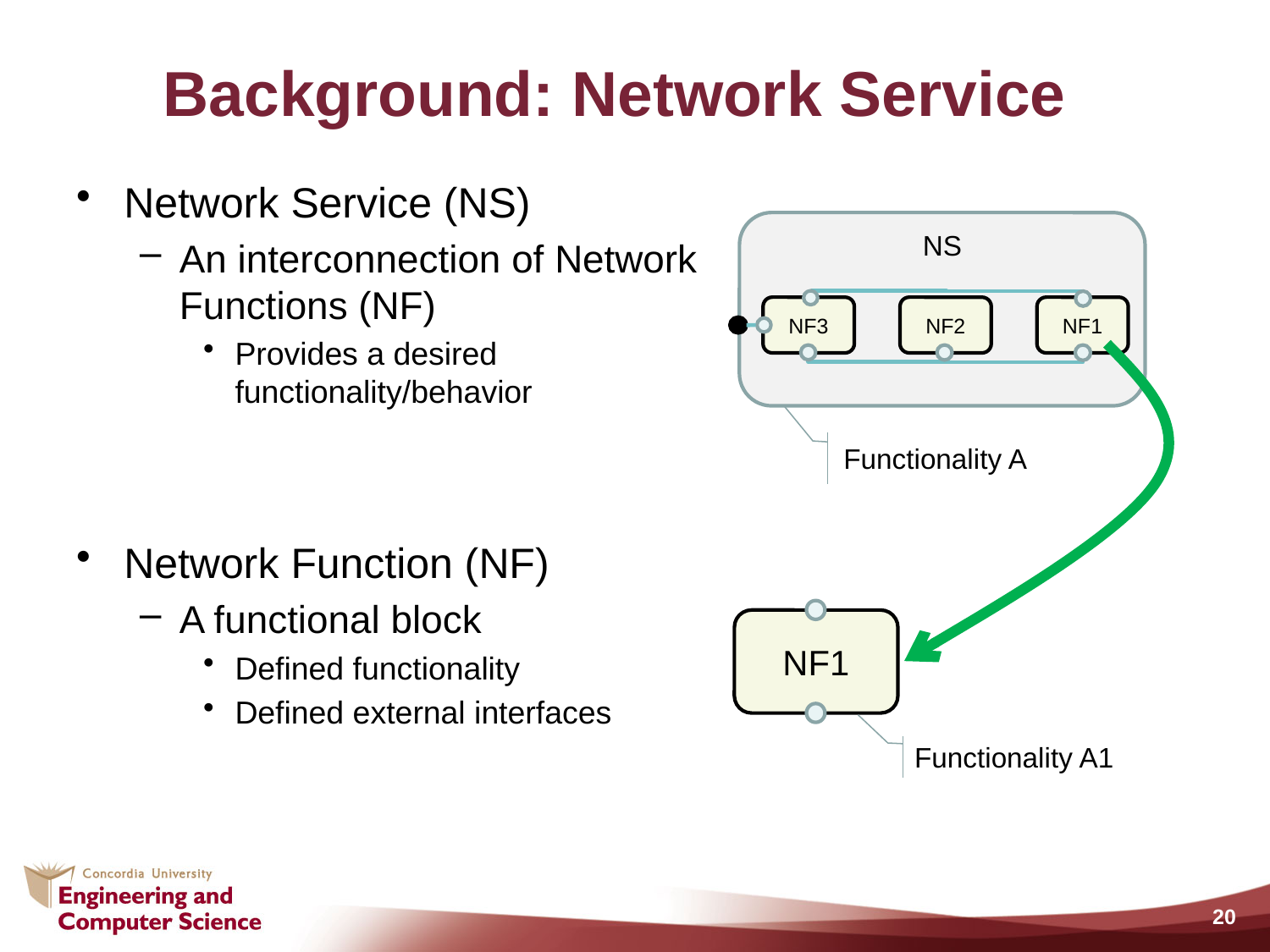

# Background: Network Service
Network Service (NS)
An interconnection of Network Functions (NF)
Provides a desired functionality/behavior

Network Function (NF)
A functional block
Defined functionality
Defined external interfaces
NS

NF3
NF2
NF1

Functionality A

NF1
Functionality A1
20